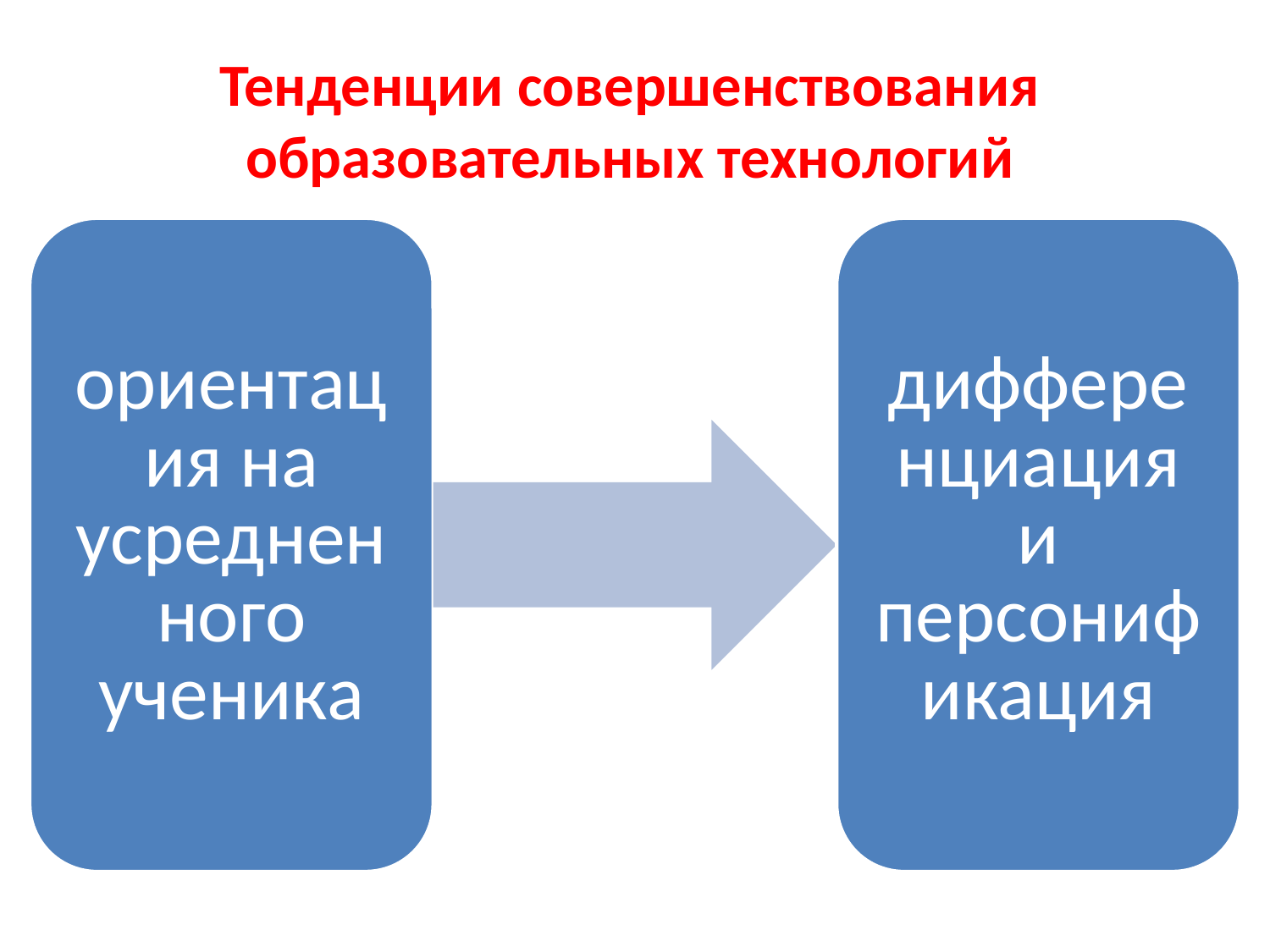

# Тенденции совершенствования образовательных технологий
ориентация на усредненного ученика
дифференциация и персонификация